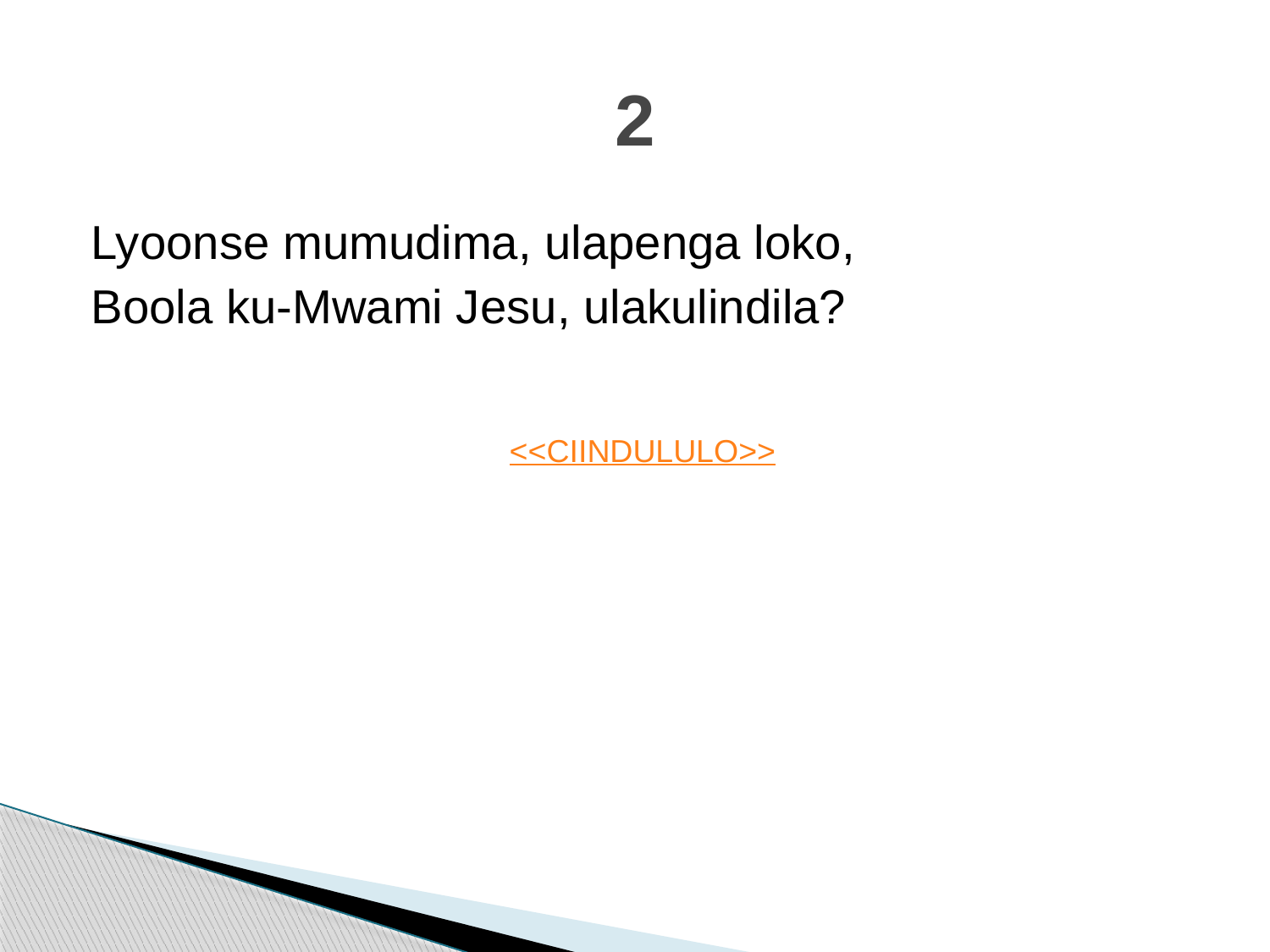

# 2
Lyoonse mumudima, ulapenga loko,
Boola ku-Mwami Jesu, ulakulindila?

<<CIINDULULO>>